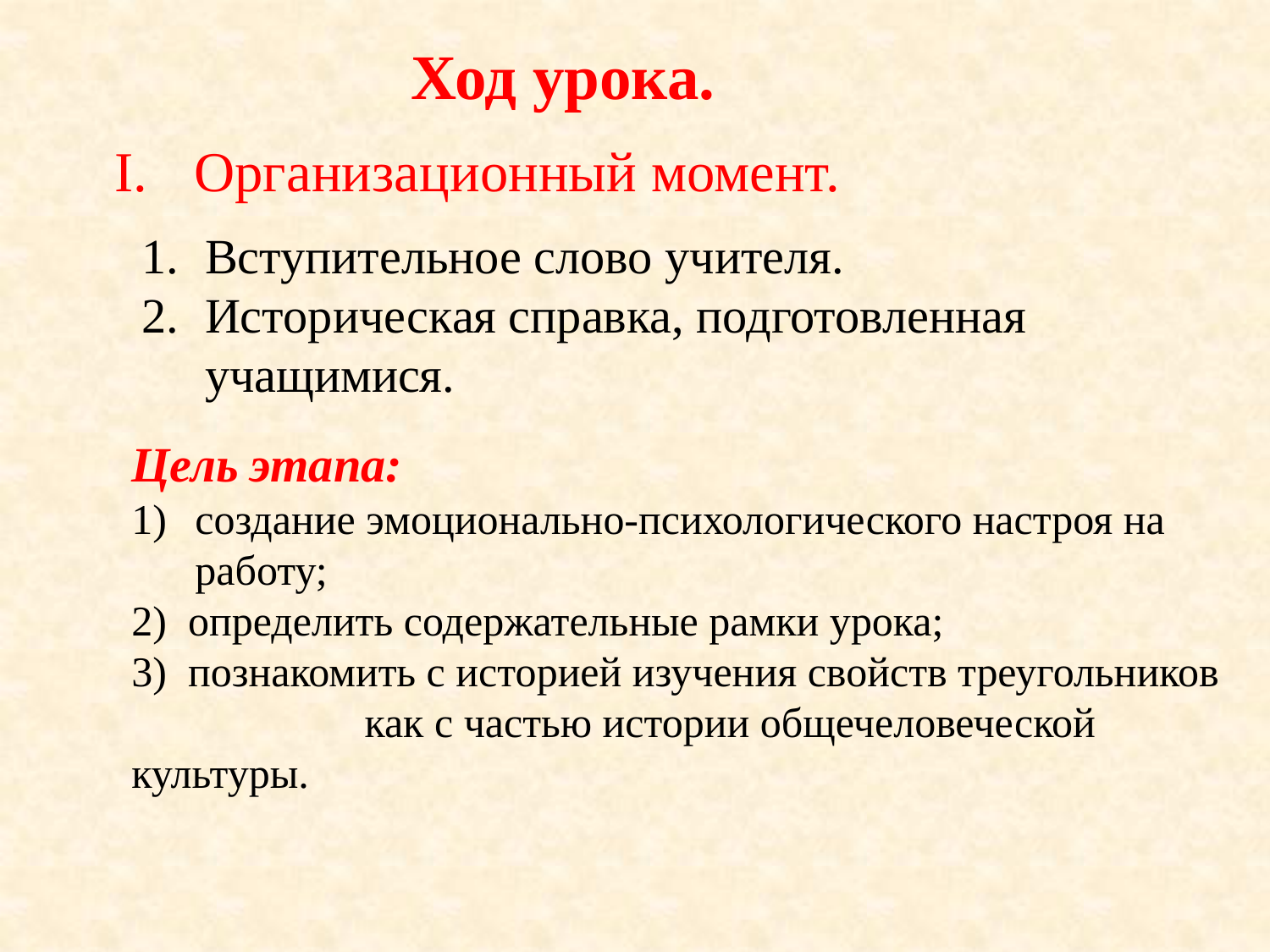

Ход урока.
Организационный момент.
Вступительное слово учителя.
Историческая справка, подготовленная учащимися.
Цель этапа:
создание эмоционально-психологического настроя на работу;
2)  определить содержательные рамки урока;
3)  познакомить с историей изучения свойств треугольников                       как с частью истории общечеловеческой культуры.
5